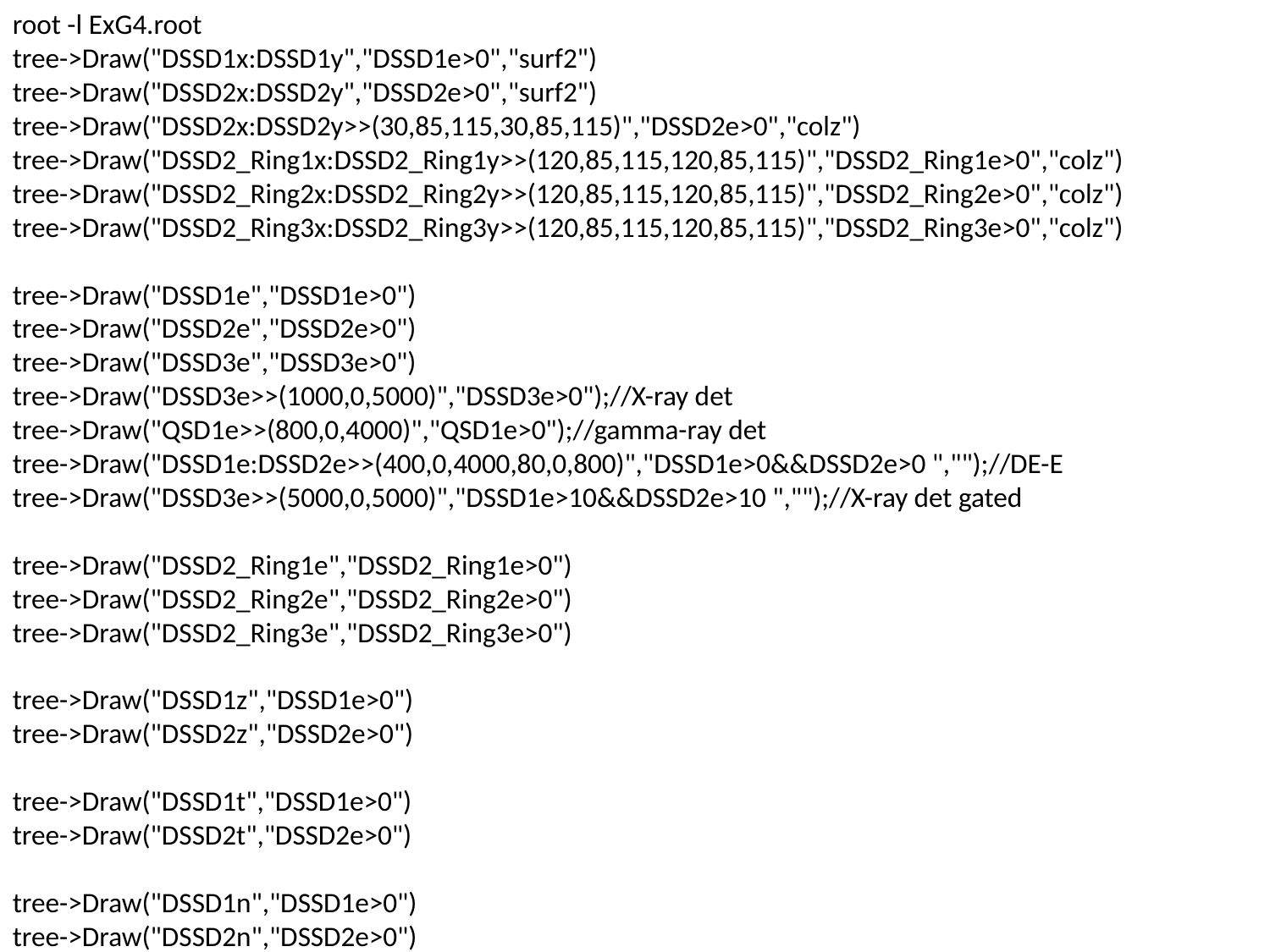

root -l ExG4.root
tree->Draw("DSSD1x:DSSD1y","DSSD1e>0","surf2")
tree->Draw("DSSD2x:DSSD2y","DSSD2e>0","surf2")
tree->Draw("DSSD2x:DSSD2y>>(30,85,115,30,85,115)","DSSD2e>0","colz")
tree->Draw("DSSD2_Ring1x:DSSD2_Ring1y>>(120,85,115,120,85,115)","DSSD2_Ring1e>0","colz")
tree->Draw("DSSD2_Ring2x:DSSD2_Ring2y>>(120,85,115,120,85,115)","DSSD2_Ring2e>0","colz")
tree->Draw("DSSD2_Ring3x:DSSD2_Ring3y>>(120,85,115,120,85,115)","DSSD2_Ring3e>0","colz")

tree->Draw("DSSD1e","DSSD1e>0")
tree->Draw("DSSD2e","DSSD2e>0")
tree->Draw("DSSD3e","DSSD3e>0")
tree->Draw("DSSD3e>>(1000,0,5000)","DSSD3e>0");//X-ray det
tree->Draw("QSD1e>>(800,0,4000)","QSD1e>0");//gamma-ray det
tree->Draw("DSSD1e:DSSD2e>>(400,0,4000,80,0,800)","DSSD1e>0&&DSSD2e>0 ","");//DE-E
tree->Draw("DSSD3e>>(5000,0,5000)","DSSD1e>10&&DSSD2e>10 ","");//X-ray det gated

tree->Draw("DSSD2_Ring1e","DSSD2_Ring1e>0")
tree->Draw("DSSD2_Ring2e","DSSD2_Ring2e>0")
tree->Draw("DSSD2_Ring3e","DSSD2_Ring3e>0")

tree->Draw("DSSD1z","DSSD1e>0")
tree->Draw("DSSD2z","DSSD2e>0")

tree->Draw("DSSD1t","DSSD1e>0")
tree->Draw("DSSD2t","DSSD2e>0")

tree->Draw("DSSD1n","DSSD1e>0")
tree->Draw("DSSD2n","DSSD2e>0")

DSSD1XY->Draw("colz")
DSSD2XY->Draw("colz")